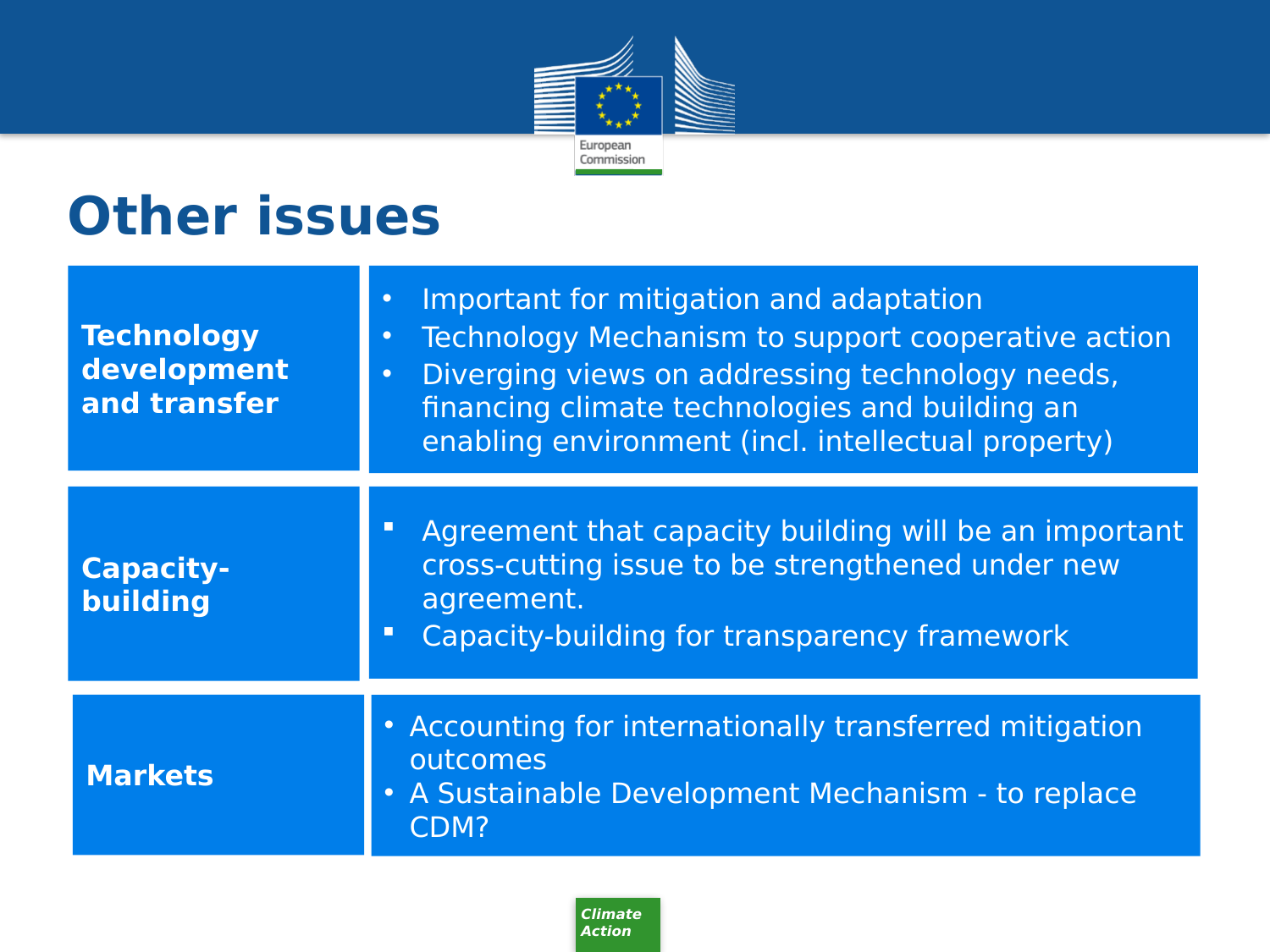

# Other issues
Technology development and transfer
Important for mitigation and adaptation
Technology Mechanism to support cooperative action
Diverging views on addressing technology needs, financing climate technologies and building an enabling environment (incl. intellectual property)
Capacity-building
Agreement that capacity building will be an important cross-cutting issue to be strengthened under new agreement.
Capacity-building for transparency framework
Markets
Accounting for internationally transferred mitigation outcomes
A Sustainable Development Mechanism - to replace CDM?